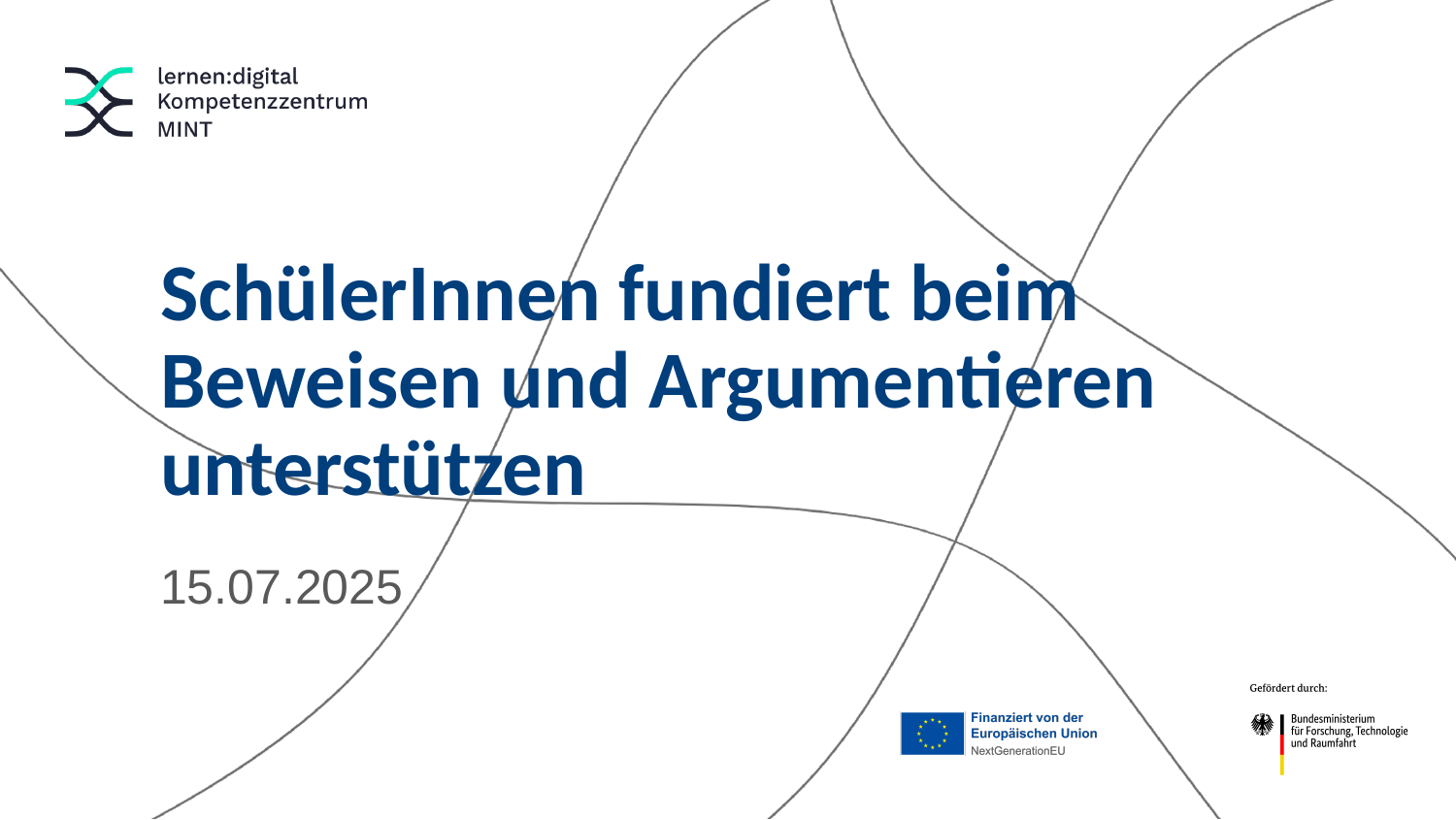

# SchülerInnen fundiert beim Beweisen und Argumentieren unterstützen
15.07.2025